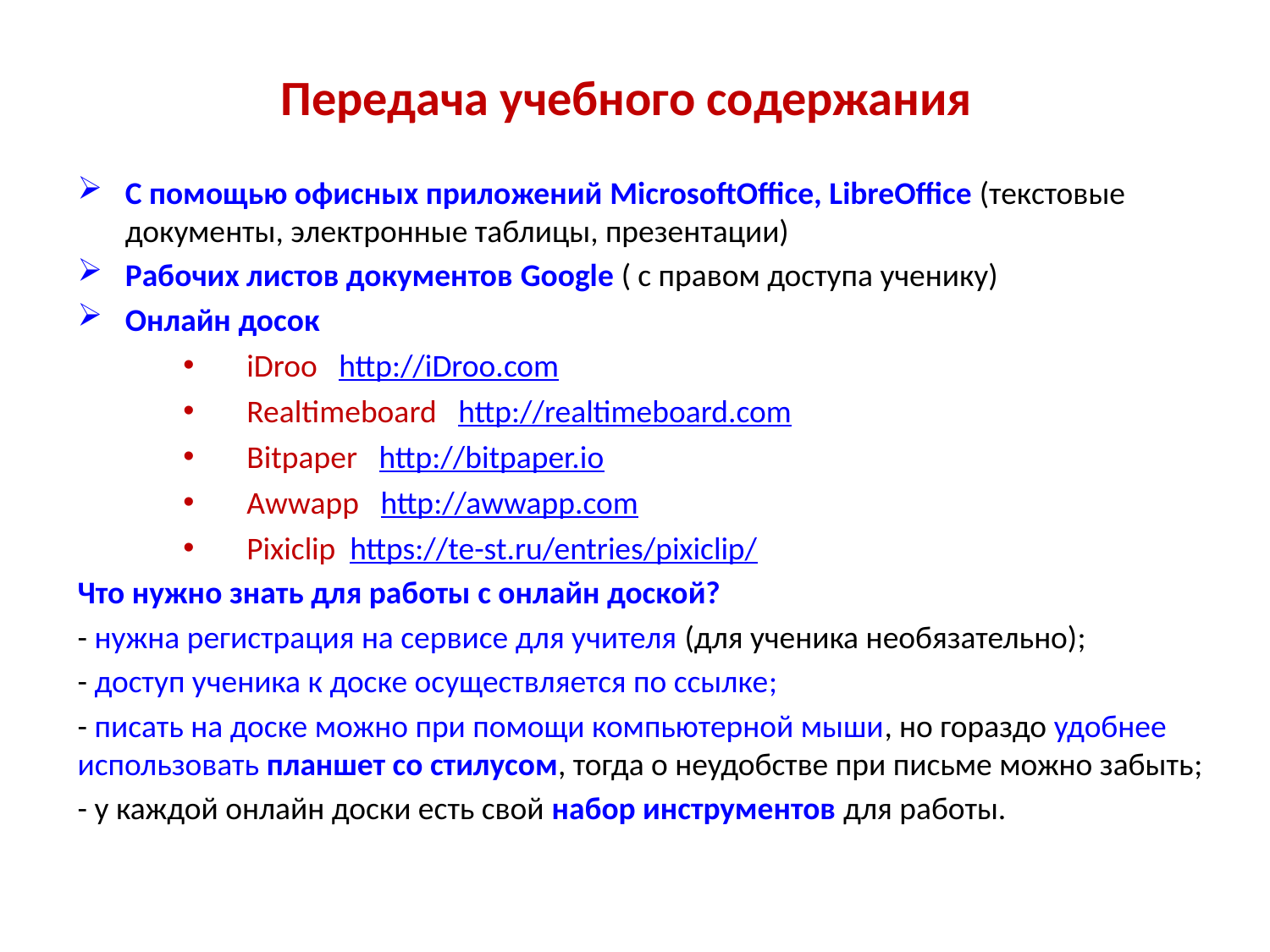

# Передача учебного содержания
С помощью офисных приложений MicrosoftOffice, LibreOffice (текстовые документы, электронные таблицы, презентации)
Рабочих листов документов Google ( с правом доступа ученику)
Онлайн досок
iDroo   http://iDroo.com
Realtimeboard   http://realtimeboard.com
Bitpaper   http://bitpaper.io
Awwapp   http://awwapp.com
Pixiclip  https://te-st.ru/entries/pixiclip/
Что нужно знать для работы с онлайн доской?
- нужна регистрация на сервисе для учителя (для ученика необязательно);
- доступ ученика к доске осуществляется по ссылке;
- писать на доске можно при помощи компьютерной мыши, но гораздо удобнее использовать планшет со стилусом, тогда о неудобстве при письме можно забыть;
- у каждой онлайн доски есть свой набор инструментов для работы.